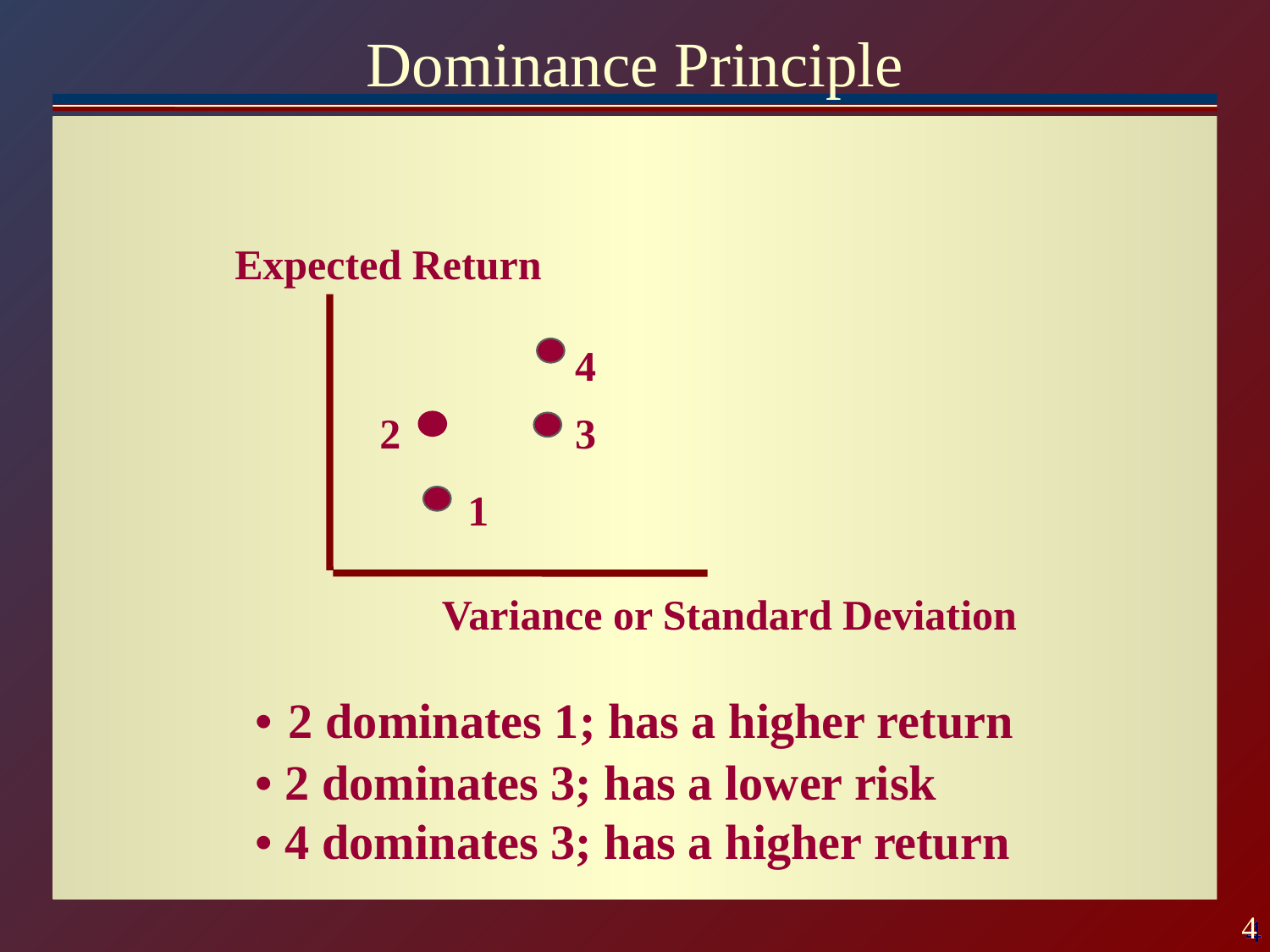

# Dominance Principle
Expected Return

4

2
3

1

Variance or Standard Deviation
• 2 dominates 1; has a higher return
• 2 dominates 3; has a lower risk
• 4 dominates 3; has a higher return